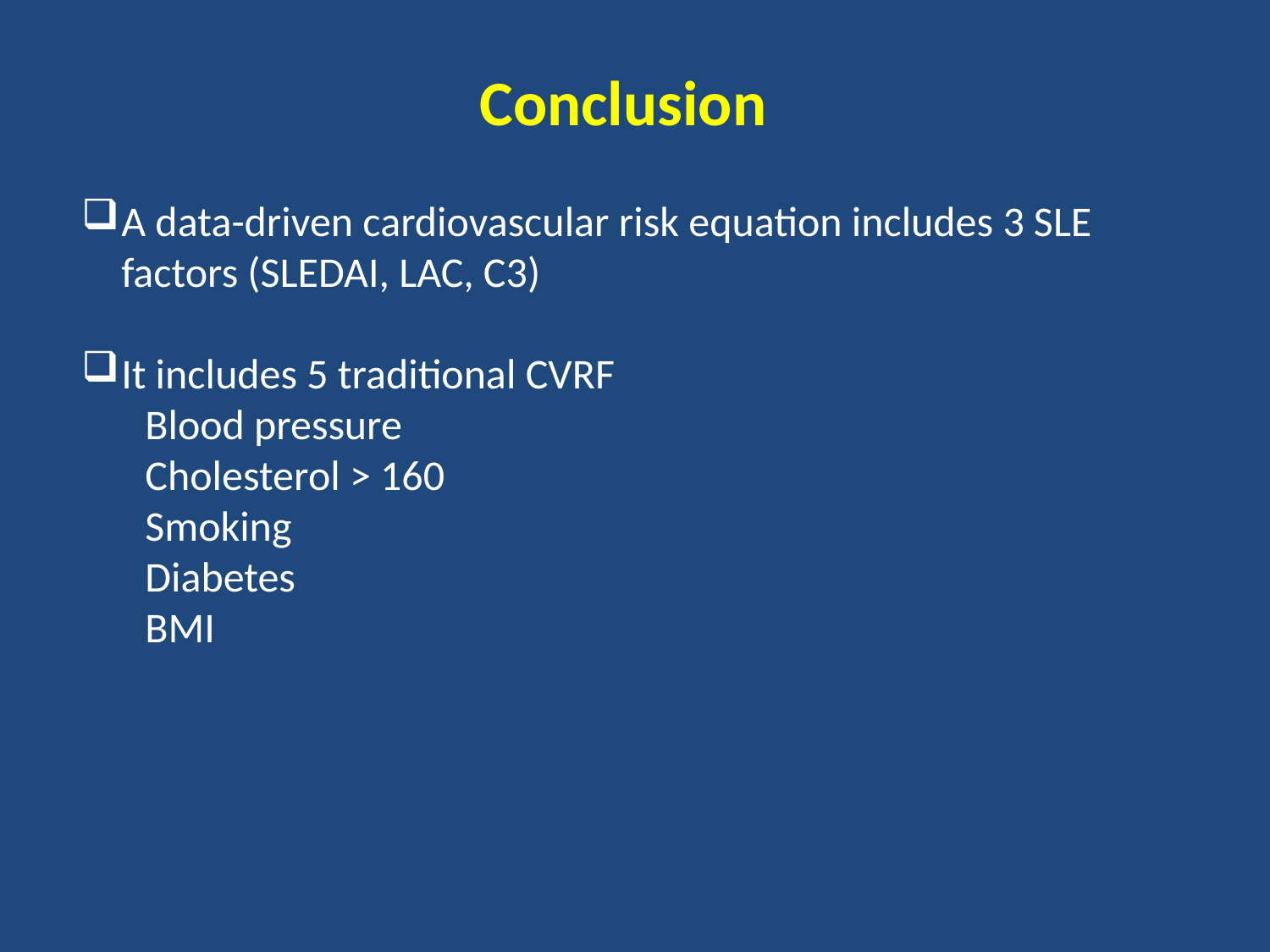

# Conclusion

A data-driven cardiovascular risk equation includes 3 SLE factors (SLEDAI, LAC, C3)

It includes 5 traditional CVRF
Blood pressure
Cholesterol > 160
Smoking
Diabetes
BMI